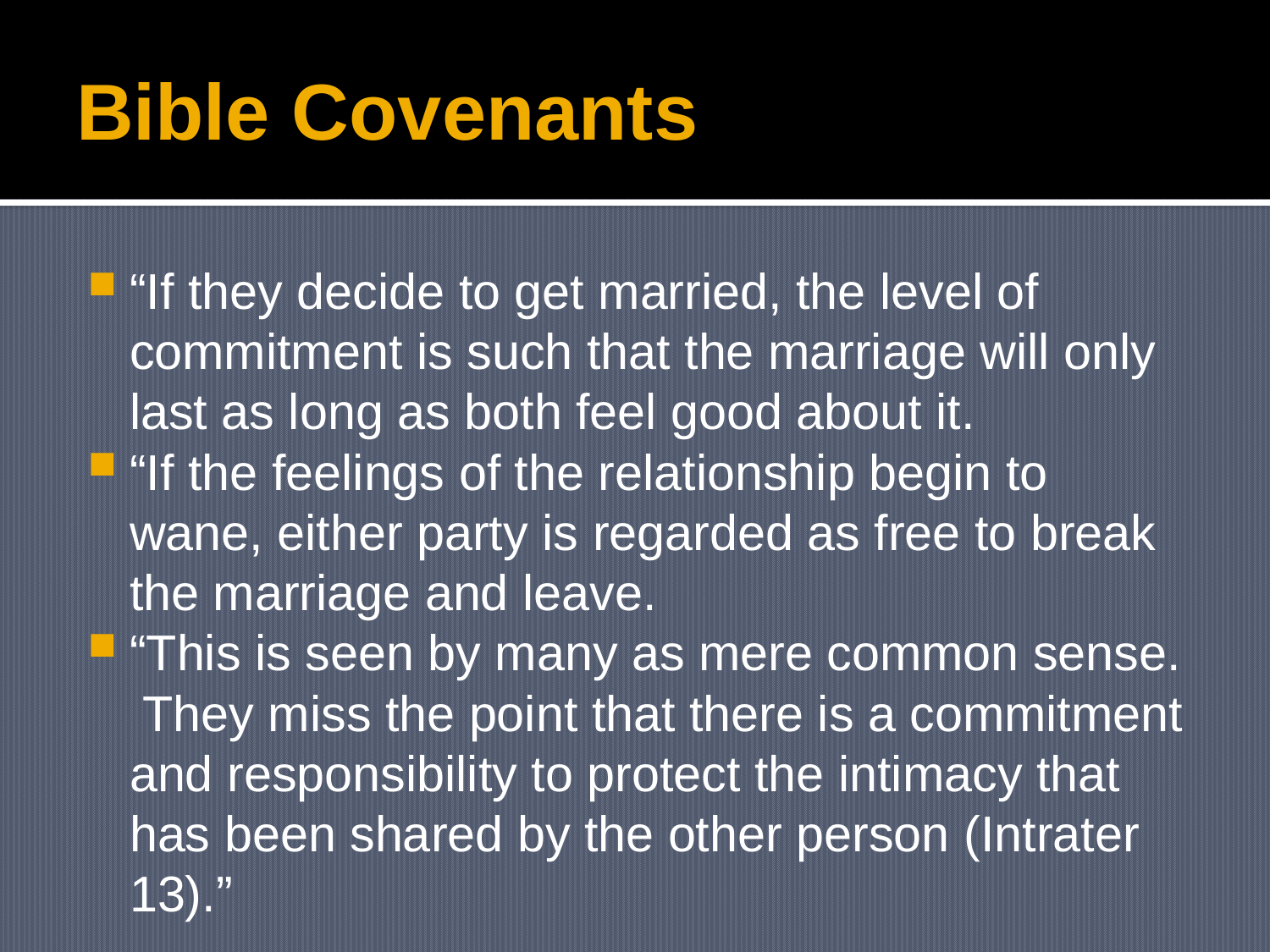

# Bible Covenants
“If they decide to get married, the level of commitment is such that the marriage will only last as long as both feel good about it.
“If the feelings of the relationship begin to wane, either party is regarded as free to break the marriage and leave.
“This is seen by many as mere common sense.  They miss the point that there is a commitment and responsibility to protect the intimacy that has been shared by the other person (Intrater 13).”